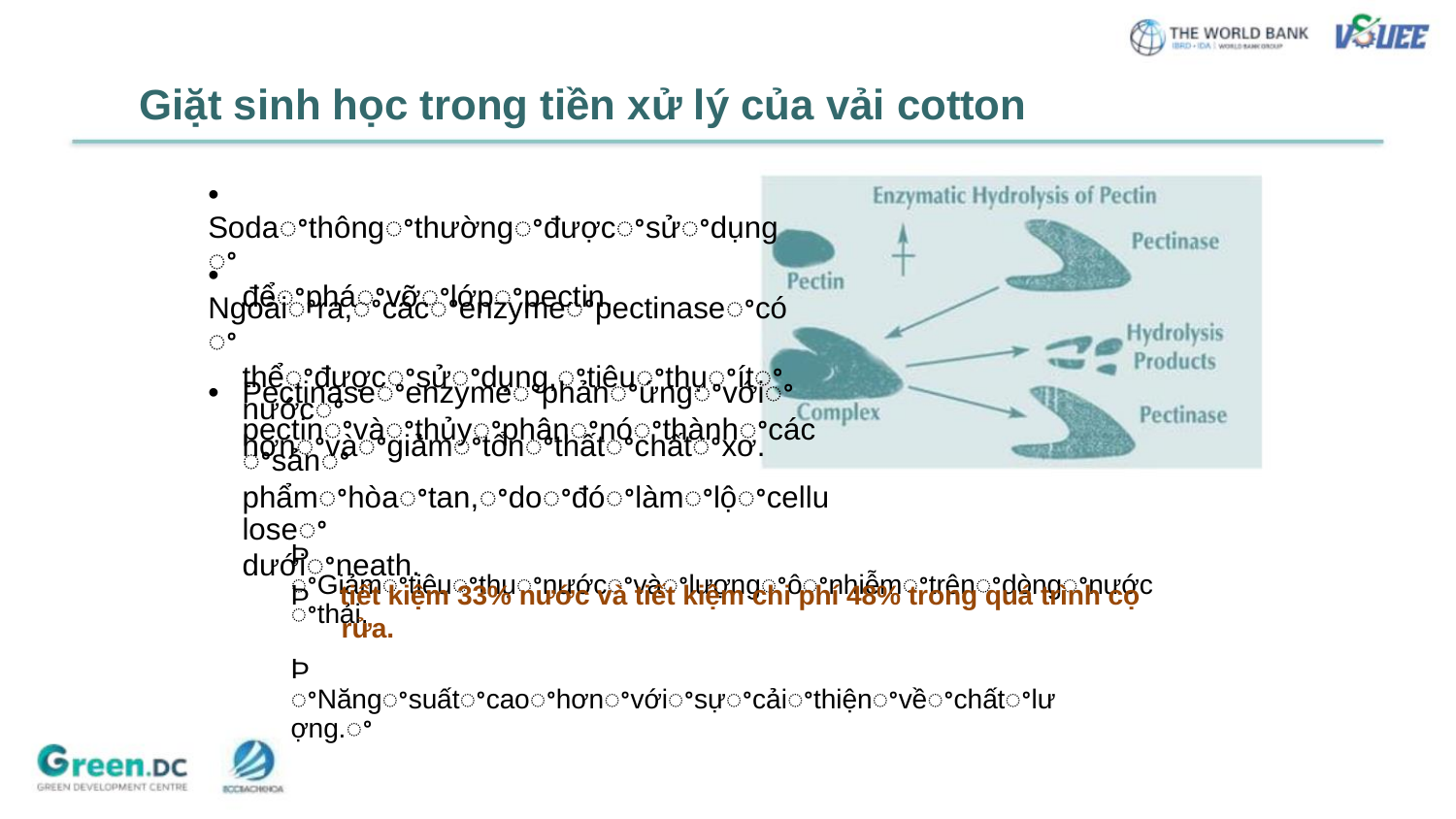

Giặt sinh học trong tiền xử lý của vải cotton
• Sodaꢀthôngꢀthườngꢀđượcꢀsửꢀdụngꢀ
đểꢀpháꢀvỡꢀlớpꢀpectin.
• Ngoàiꢀra,ꢀcácꢀenzymeꢀpectinaseꢀcóꢀ
thểꢀđượcꢀsửꢀdụng,ꢀtiêuꢀthụꢀítꢀnướcꢀ
hơnꢀvàꢀgiảmꢀtổnꢀthấtꢀchấtꢀxơ.
• Pectinaseꢀenzymeꢀphảnꢀứngꢀvớiꢀ
pectinꢀvàꢀthủyꢀphânꢀnóꢀthànhꢀcácꢀsảnꢀ
phẩmꢀhòaꢀtan,ꢀdoꢀđóꢀlàmꢀlộꢀcelluloseꢀ
dướiꢀneath.
Þ ꢀGiảmꢀtiêuꢀthụꢀnướcꢀvàꢀlượngꢀôꢀnhiễmꢀtrênꢀdòngꢀnướcꢀthải.
Þ tiết kiệm 33% nước và tiết kiệm chi phí 48% trong quá trình cọ
rửa.
Þ ꢀNăngꢀsuấtꢀcaoꢀhơnꢀvớiꢀsựꢀcảiꢀthiệnꢀvềꢀchấtꢀlượng.ꢀ